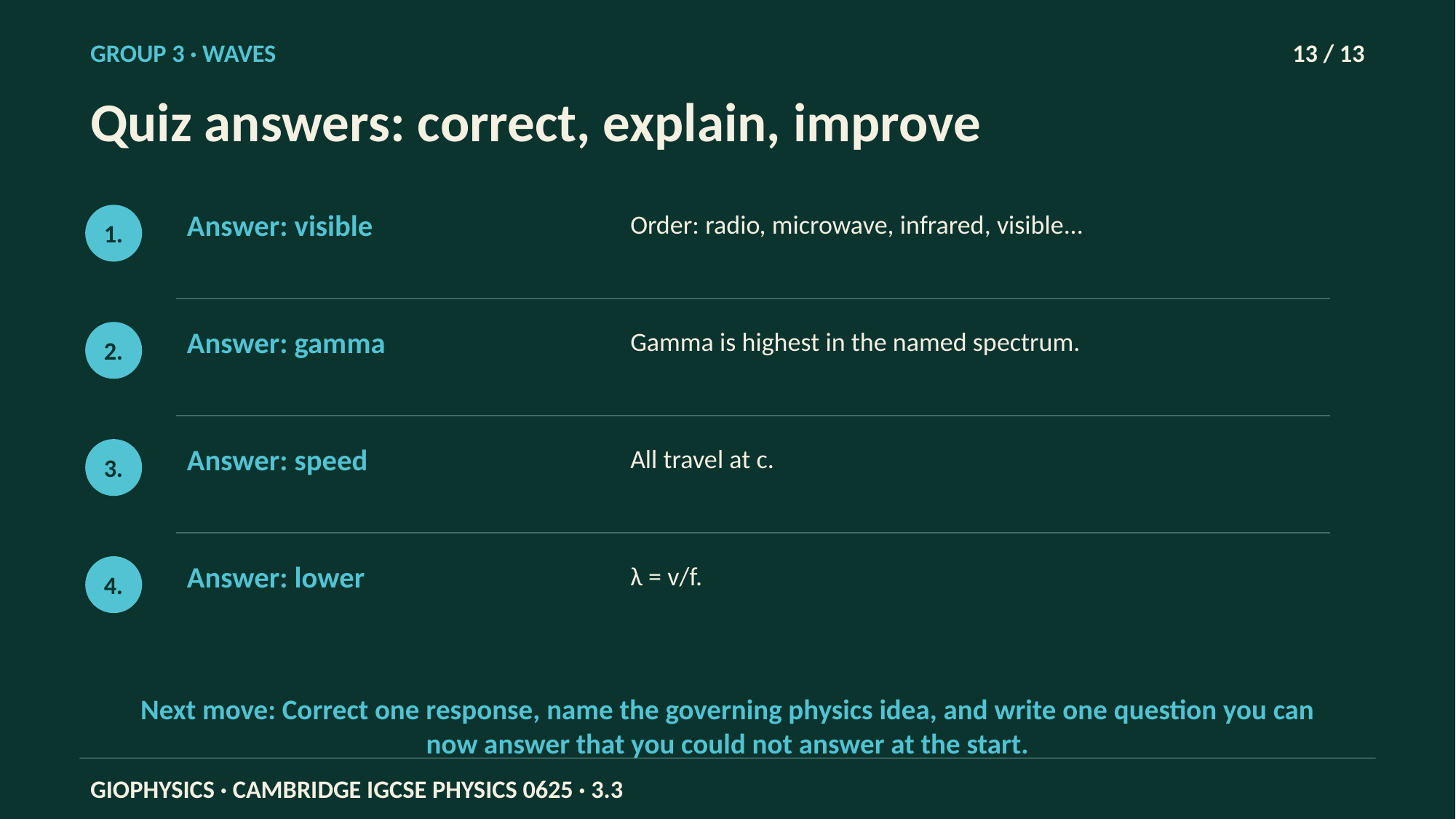

GROUP 3 · WAVES
13 / 13
Quiz answers: correct, explain, improve
Answer: visible
Order: radio, microwave, infrared, visible...

1.

Answer: gamma
Gamma is highest in the named spectrum.

2.

Answer: speed
All travel at c.

3.

Answer: lower
λ = v/f.

4.
Next move: Correct one response, name the governing physics idea, and write one question you can now answer that you could not answer at the start.

GIOPHYSICS · CAMBRIDGE IGCSE PHYSICS 0625 · 3.3